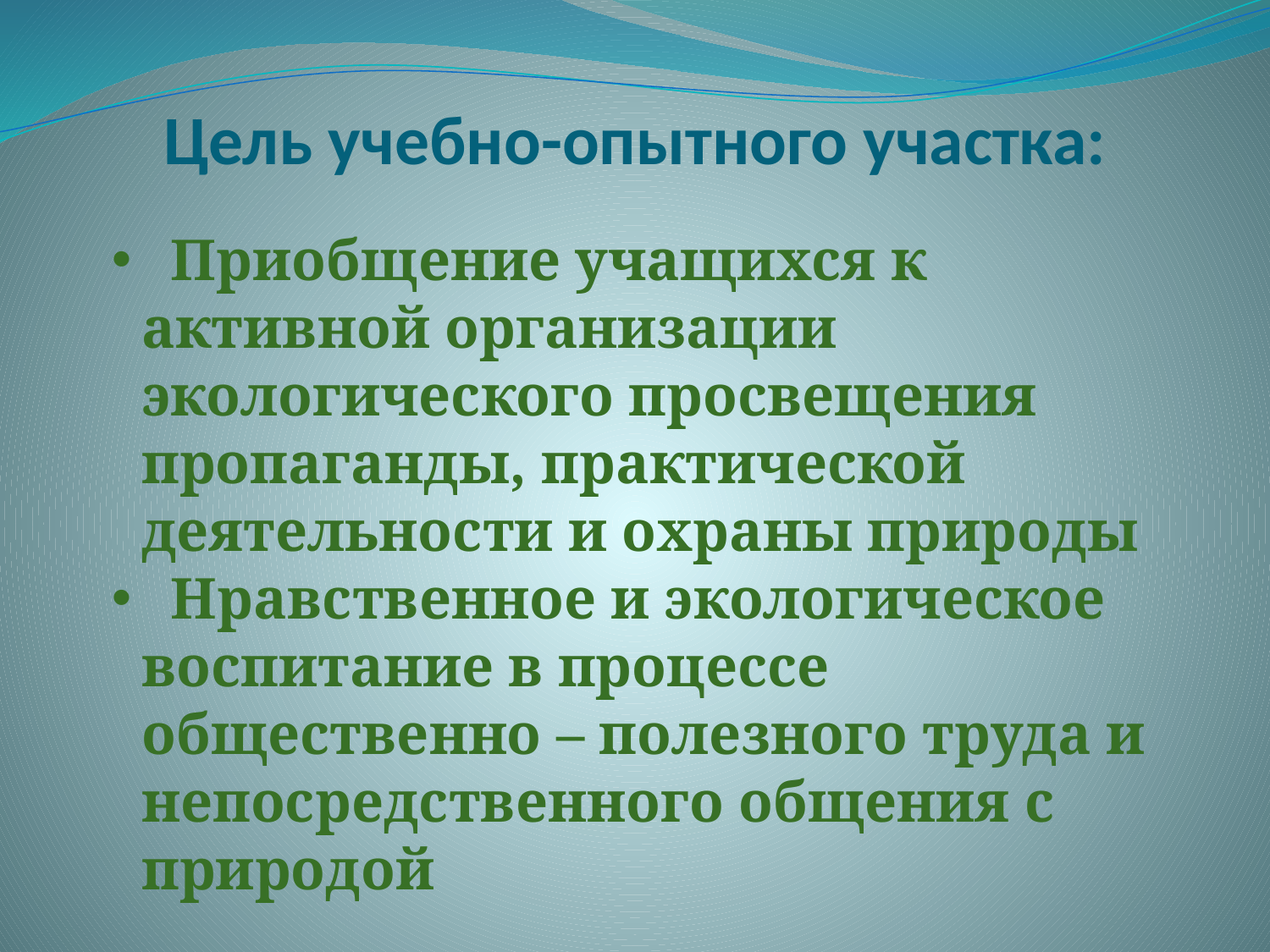

# Цель учебно-опытного участка:
  Приобщение учащихся к активной организации экологического просвещения  пропаганды, практической  деятельности и охраны природы
  Нравственное и экологическое воспитание в процессе общественно – полезного труда и непосредственного общения с природой